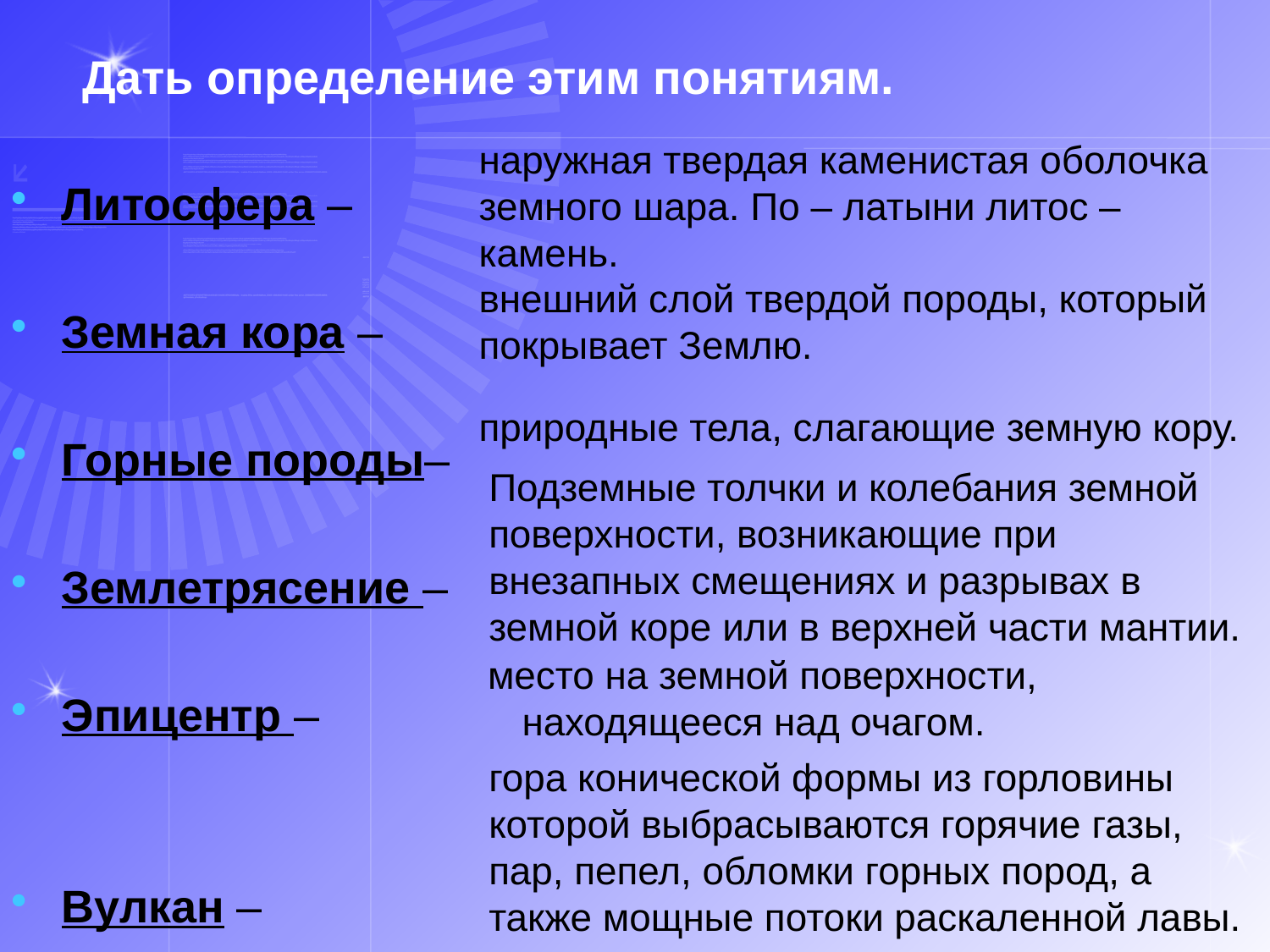

# Дать определение этим понятиям.
наружная твердая каменистая оболочка земного шара. По – латыни литос – камень.
Литосфера –

Земная кора –

Горные породы–

Землетрясение –

Эпицентр –

Вулкан –

внешний слой твердой породы, который покрывает Землю.
природные тела, слагающие земную кору.
Подземные толчки и колебания земной поверхности, возникающие при внезапных смещениях и разрывах в земной коре или в верхней части мантии.
 место на земной поверхности,                         находящееся над очагом.
гора конической формы из горловины которой выбрасываются горячие газы, пар, пепел, обломки горных пород, а также мощные потоки раскаленной лавы.